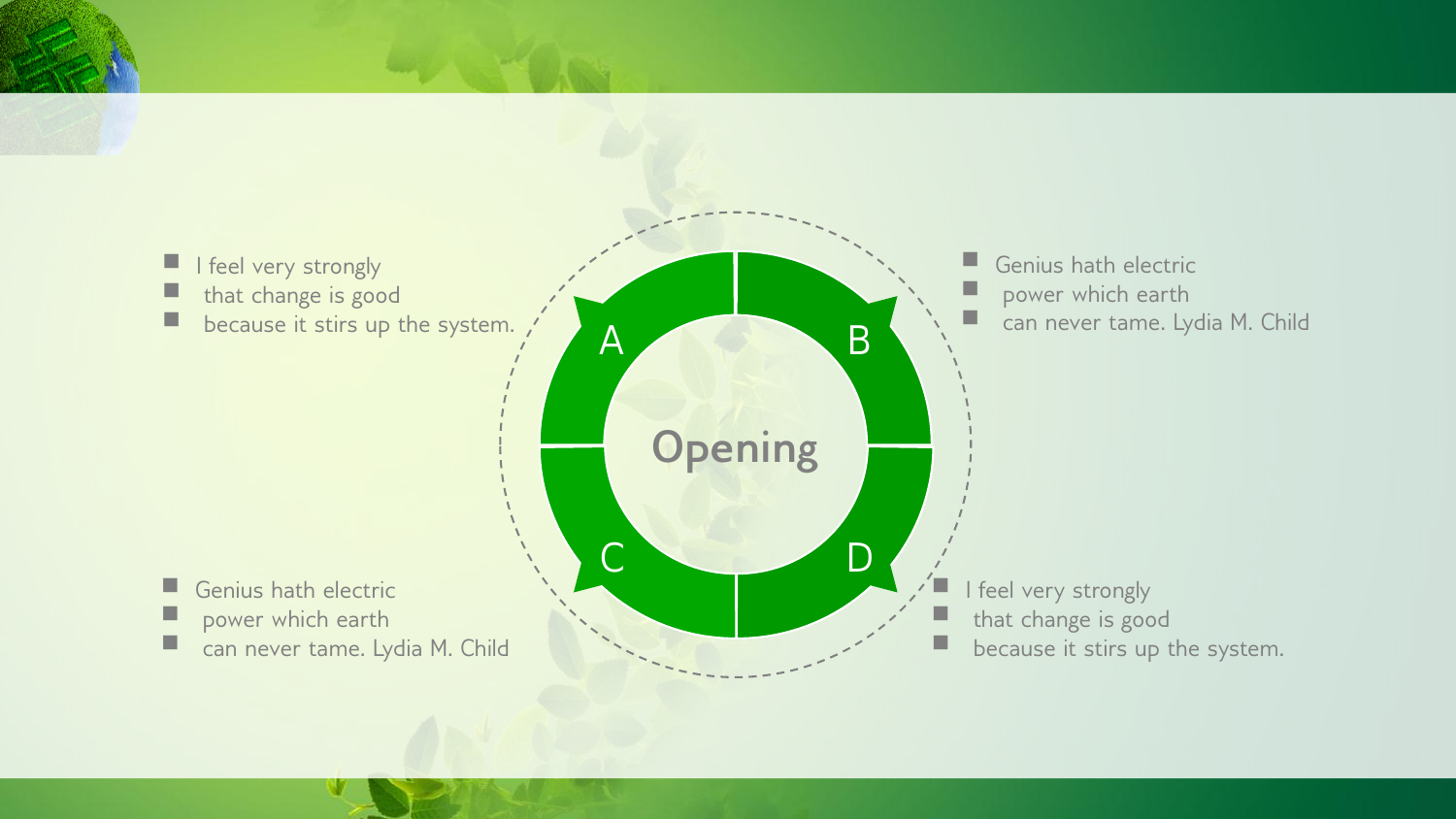

#

Genius hath electric
 power which earth
 can never tame. Lydia M. Child
I feel very strongly
 that change is good
 because it stirs up the system.
A
B
C
D

Opening

Genius hath electric
 power which earth
 can never tame. Lydia M. Child
I feel very strongly
 that change is good
 because it stirs up the system.